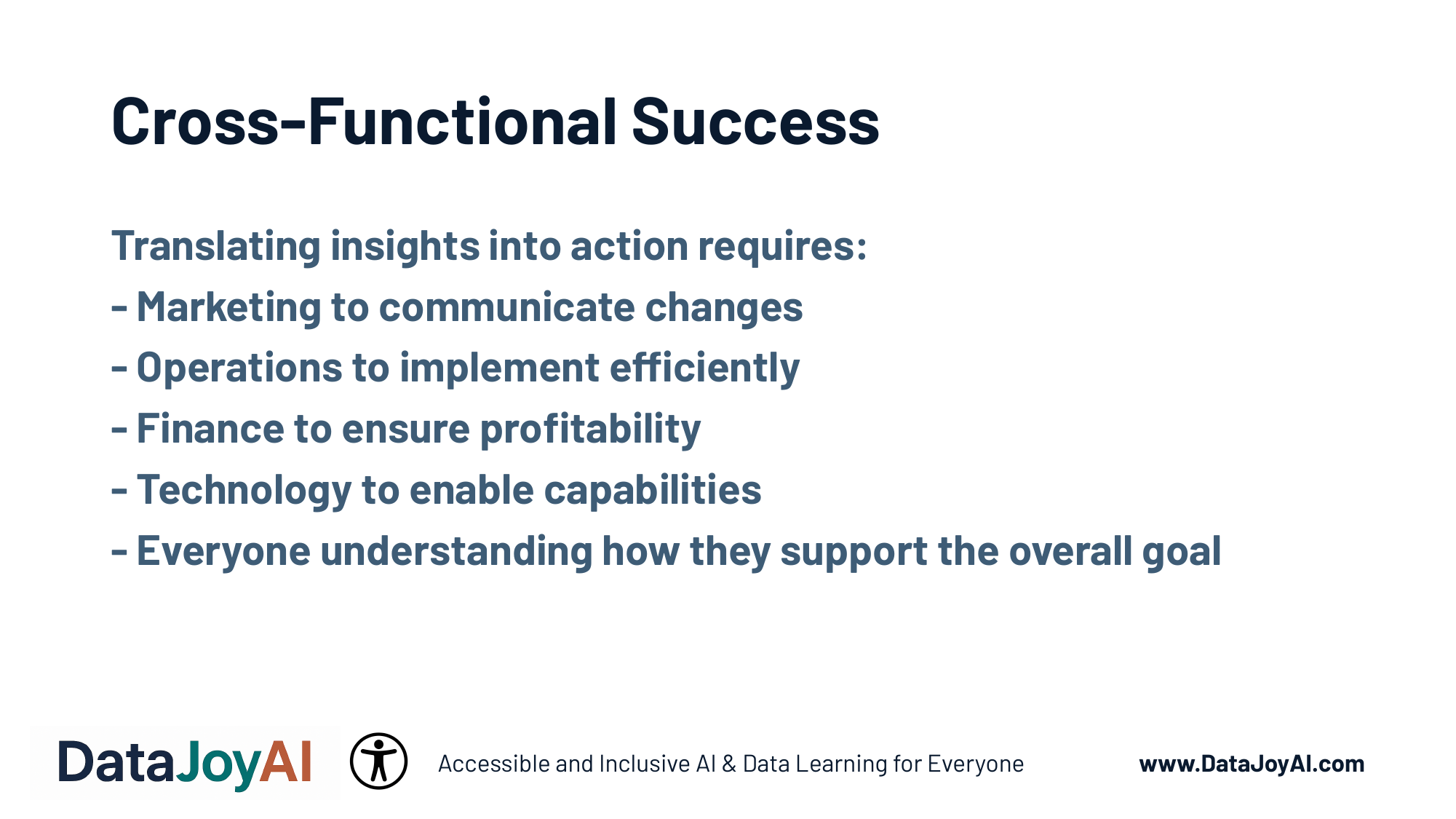

# Cross-Functional Success
Translating insights into action requires:
- Marketing to communicate changes
- Operations to implement efficiently
- Finance to ensure profitability
- Technology to enable capabilities
- Everyone understanding how they support the overall goal